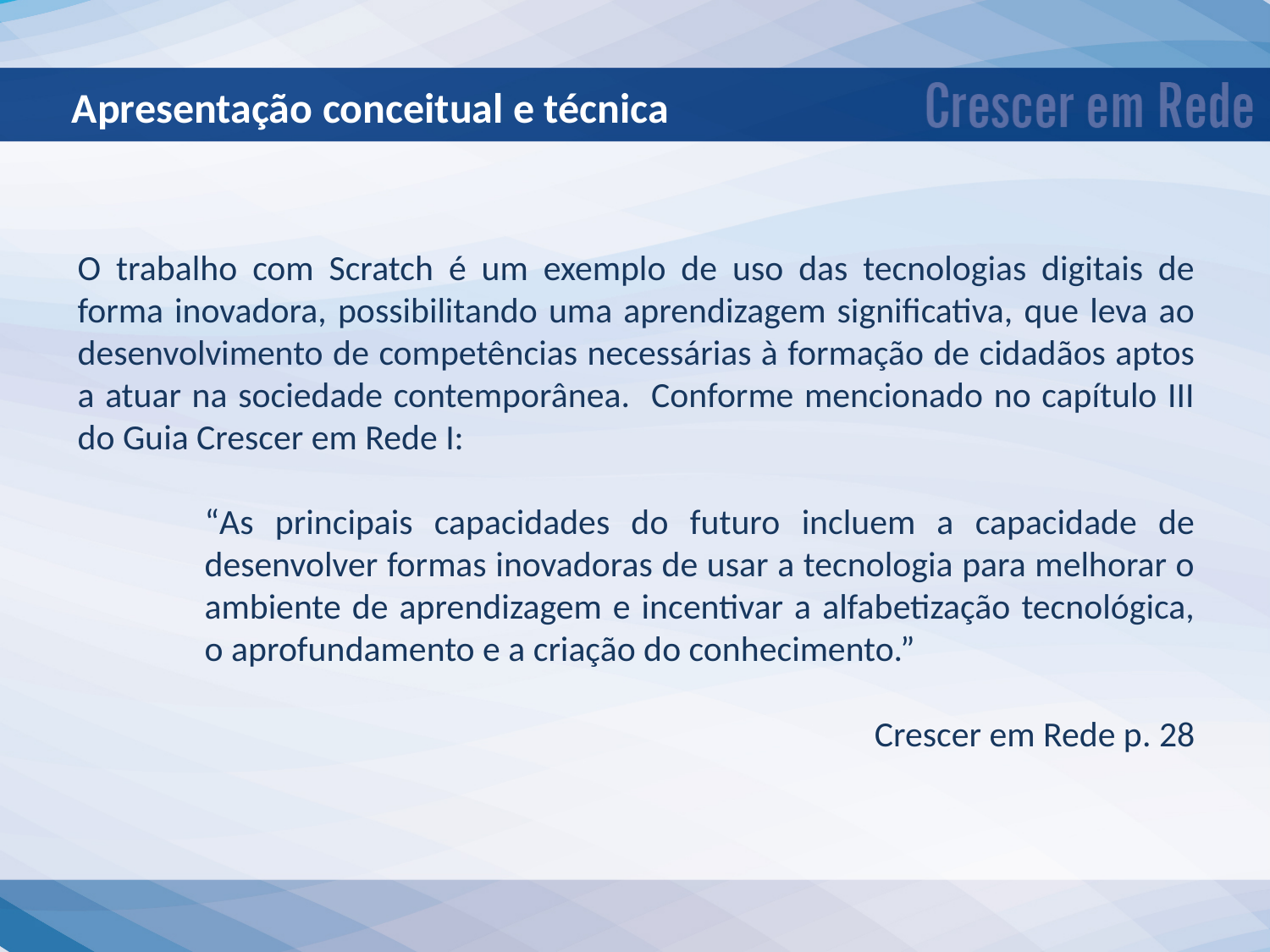

Apresentação conceitual e técnica
O trabalho com Scratch é um exemplo de uso das tecnologias digitais de forma inovadora, possibilitando uma aprendizagem significativa, que leva ao desenvolvimento de competências necessárias à formação de cidadãos aptos a atuar na sociedade contemporânea.  Conforme mencionado no capítulo III do Guia Crescer em Rede I:

“As principais capacidades do futuro incluem a capacidade de desenvolver formas inovadoras de usar a tecnologia para melhorar o ambiente de aprendizagem e incentivar a alfabetização tecnológica, o aprofundamento e a criação do conhecimento.”

Crescer em Rede p. 28